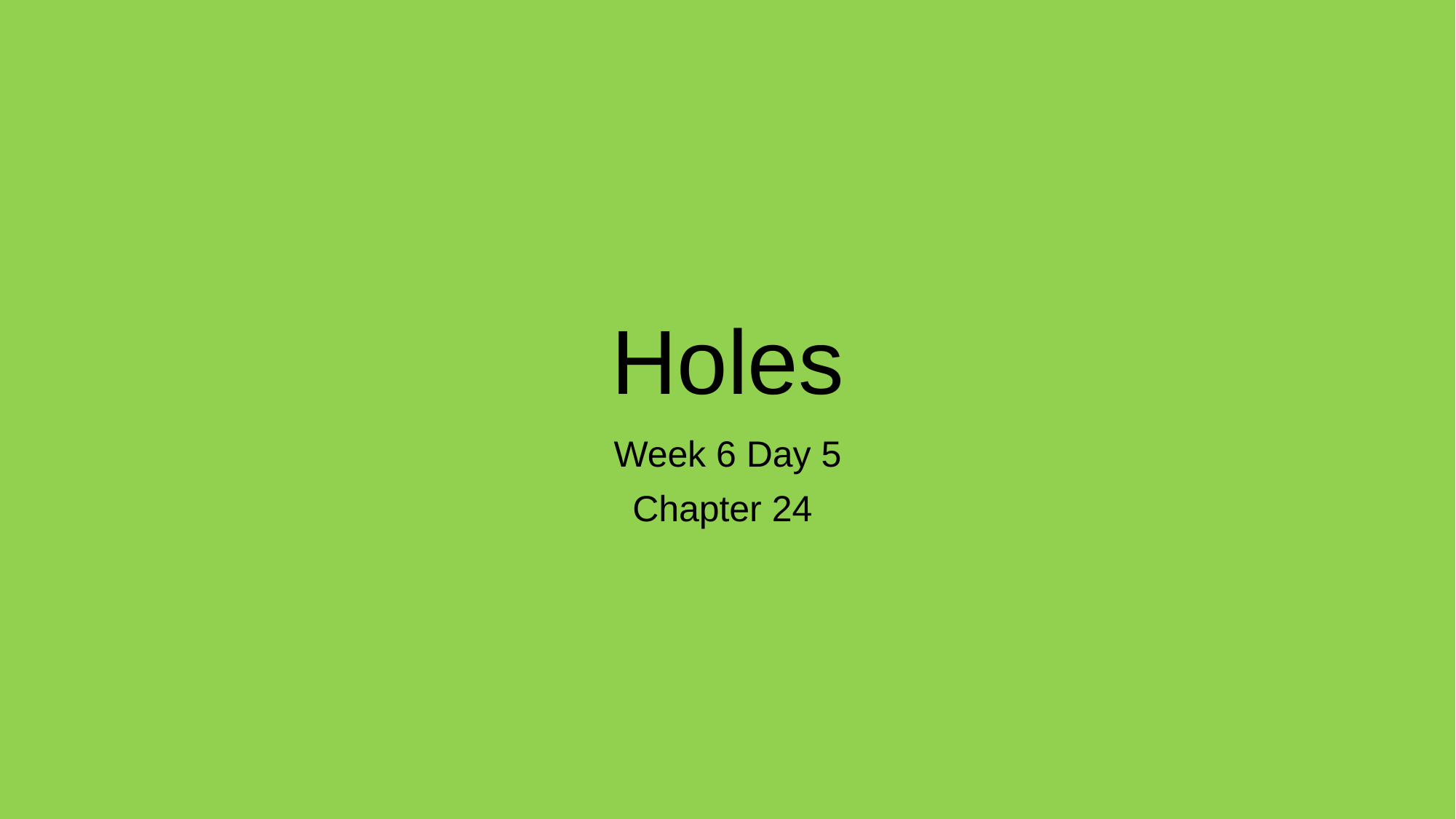

# Holes
Week 6 Day 5
Chapter 24